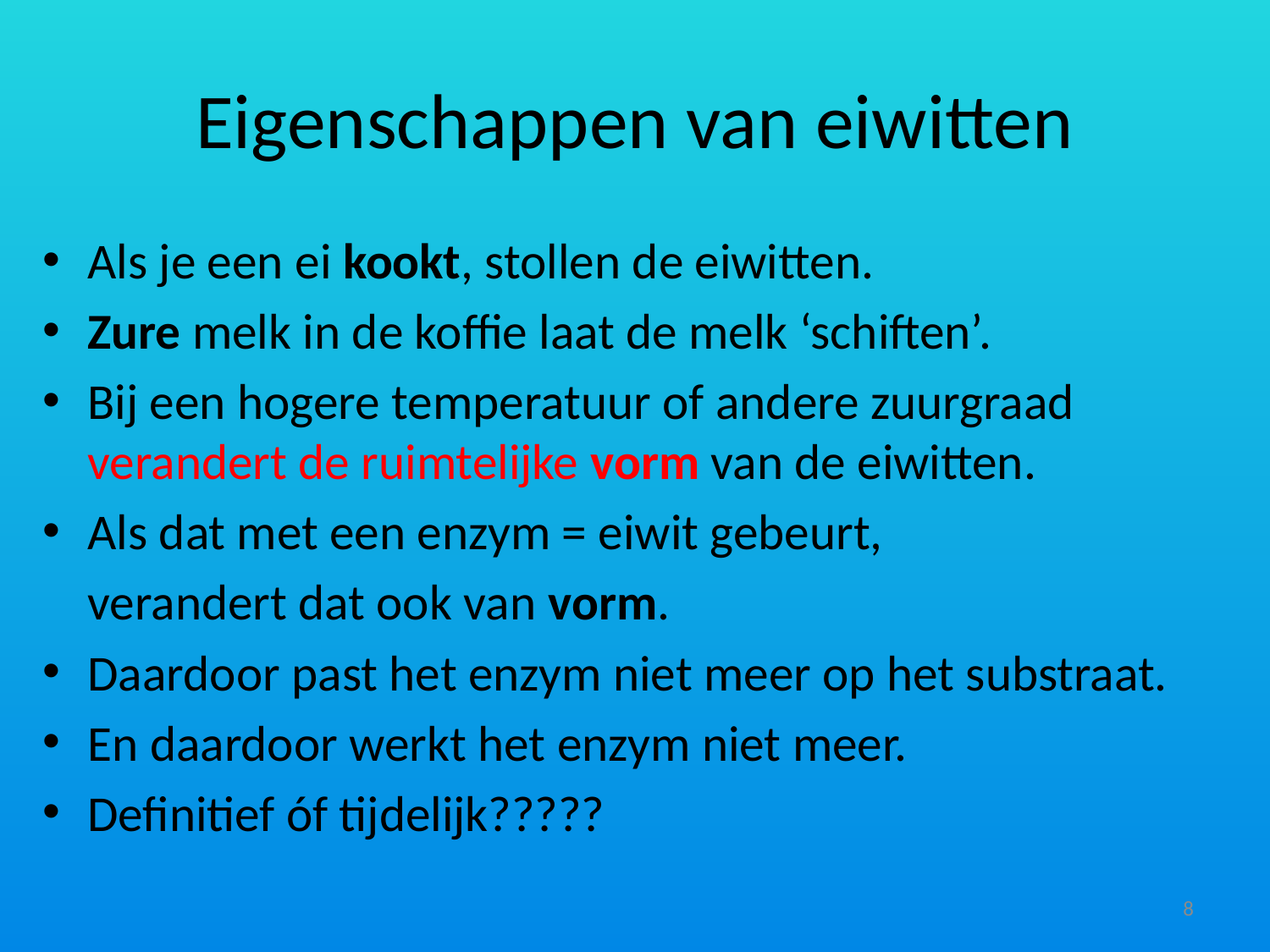

Eigenschappen van eiwitten
Als je een ei kookt, stollen de eiwitten.
Zure melk in de koffie laat de melk ‘schiften’.
Bij een hogere temperatuur of andere zuurgraad verandert de ruimtelijke vorm van de eiwitten.
Als dat met een enzym = eiwit gebeurt,
	verandert dat ook van vorm.
Daardoor past het enzym niet meer op het substraat.
En daardoor werkt het enzym niet meer.
Definitief óf tijdelijk?????
8